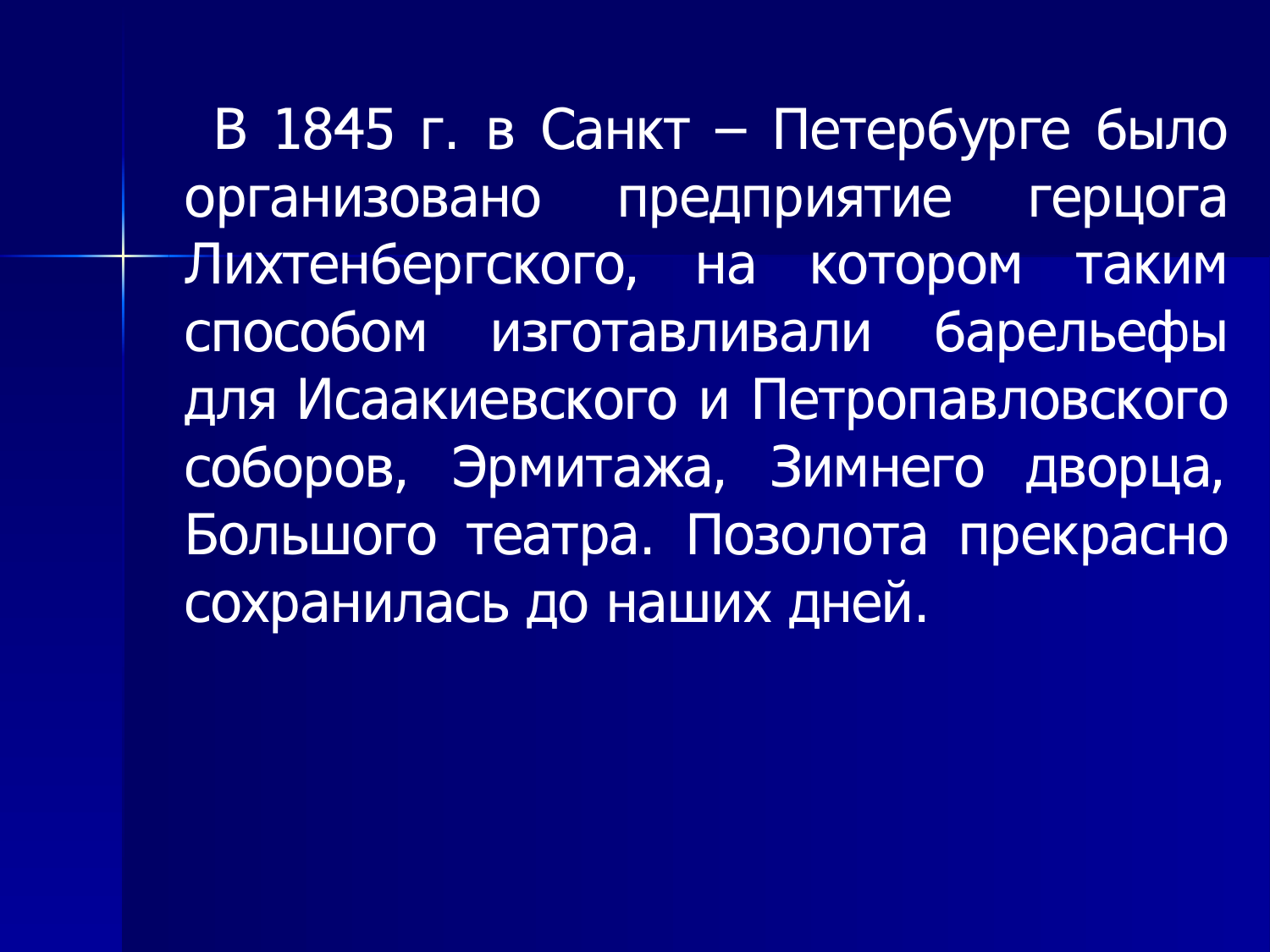

В 1845 г. в Санкт – Петербурге было организовано предприятие герцога Лихтенбергского, на котором таким способом изготавливали барельефы для Исаакиевского и Петропавловского соборов, Эрмитажа, Зимнего дворца, Большого театра. Позолота прекрасно сохранилась до наших дней.